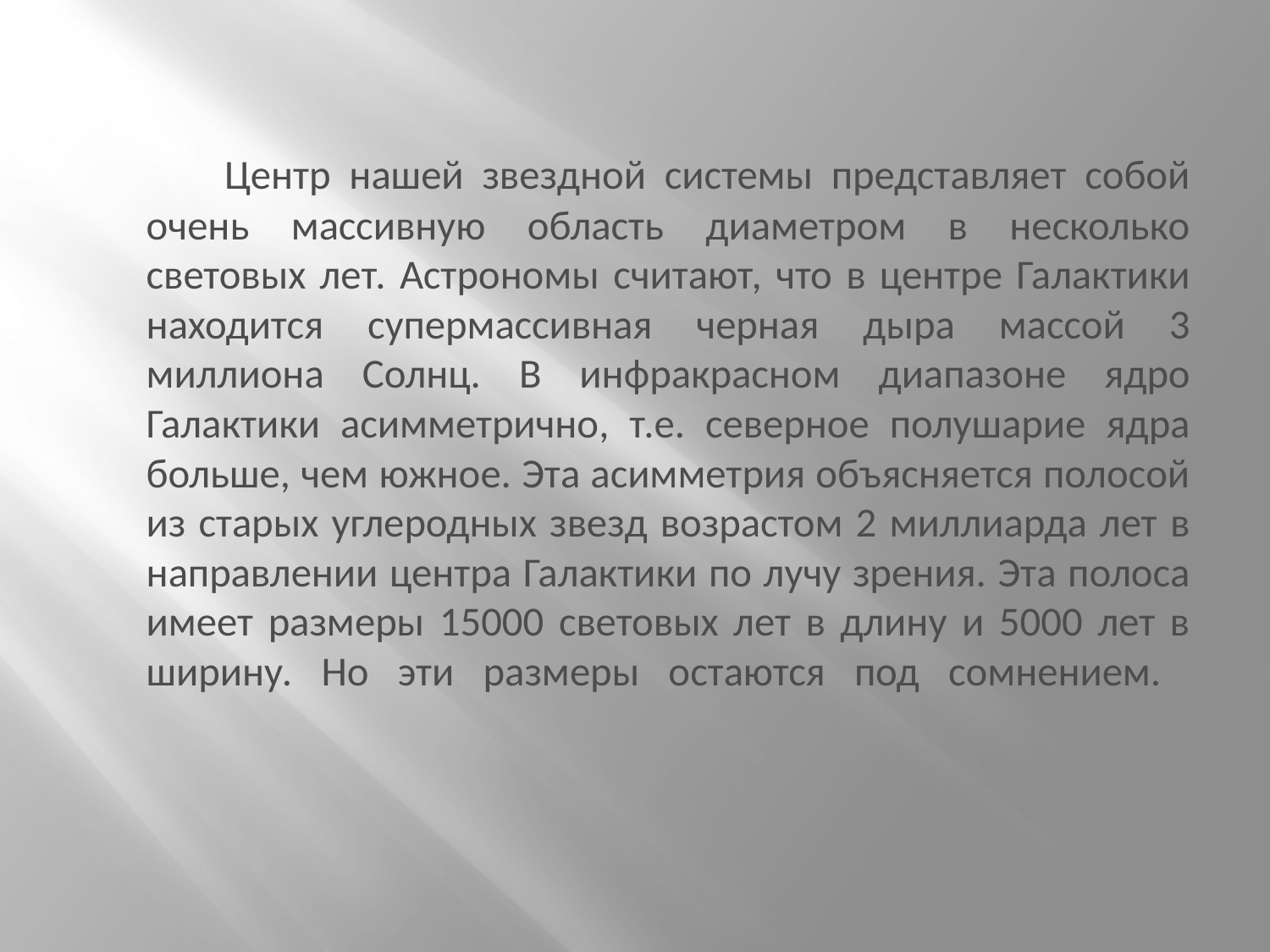

Центр нашей звездной системы представляет собой очень массивную область диаметром в несколько световых лет. Астрономы считают, что в центре Галактики находится супермассивная черная дыра массой 3 миллиона Солнц. В инфракрасном диапазоне ядро Галактики асимметрично, т.е. северное полушарие ядра больше, чем южное. Эта асимметрия объясняется полосой из старых углеродных звезд возрастом 2 миллиарда лет в направлении центра Галактики по лучу зрения. Эта полоса имеет размеры 15000 световых лет в длину и 5000 лет в ширину. Но эти размеры остаются под сомнением.